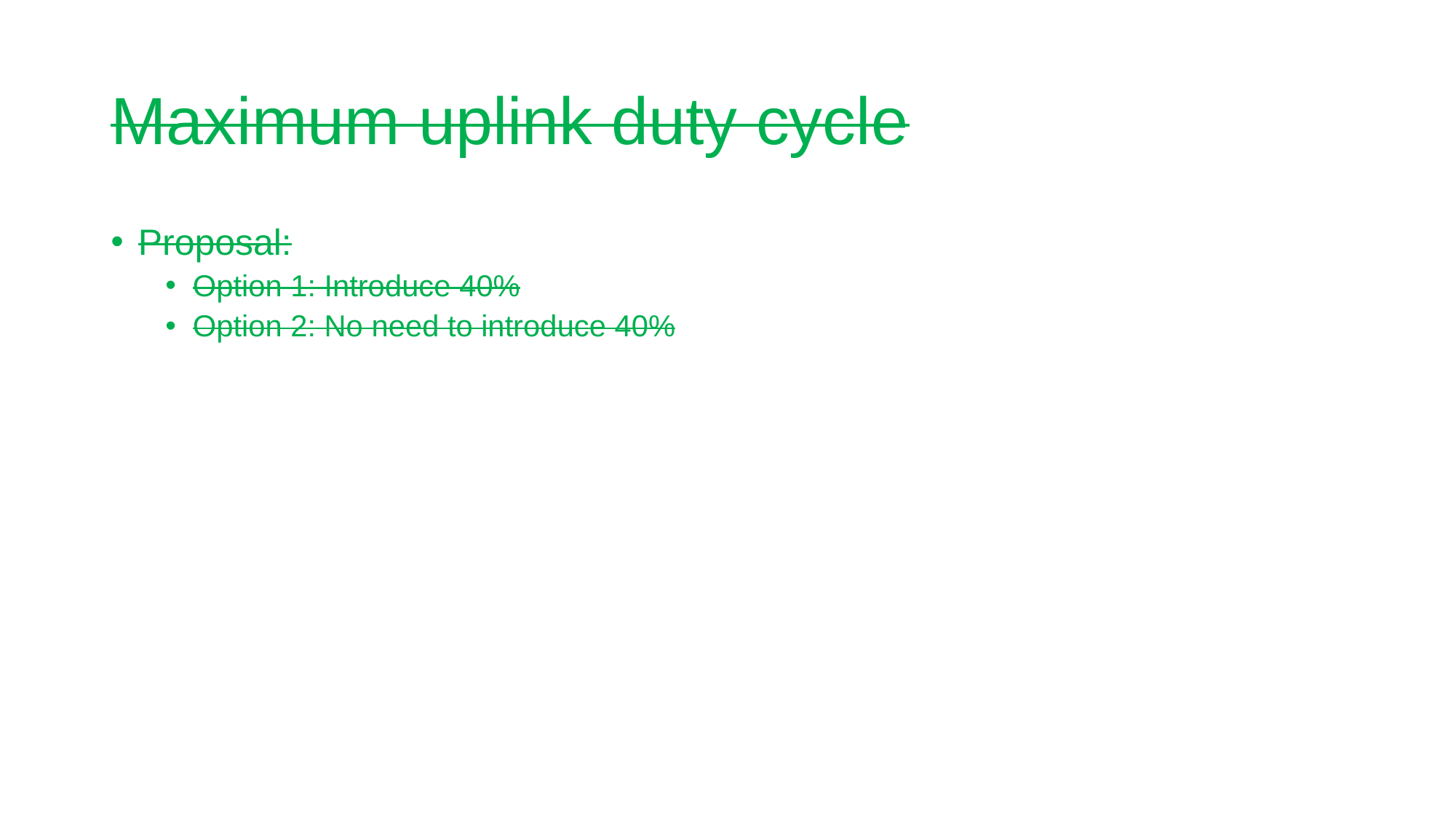

# Maximum uplink duty cycle
Proposal:
Option 1: Introduce 40%
Option 2: No need to introduce 40%